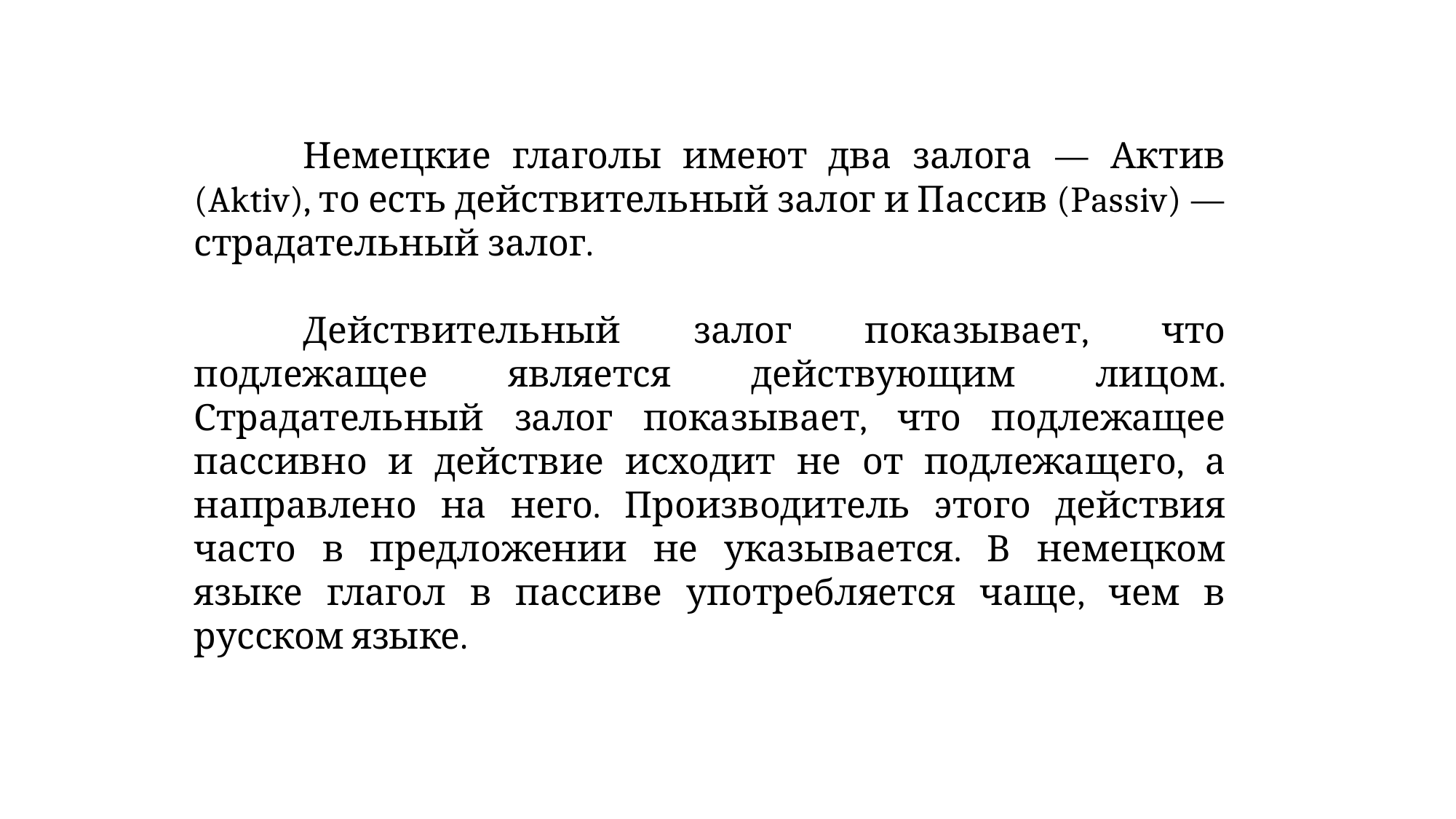

Немецкие глаголы имеют два залога — Актив (Aktiv), то есть действительный залог и Пассив (Passiv) — страдательный залог.

	Действительный залог показывает, что подлежащее является действующим лицом. Страдательный залог показывает, что подлежащее пассивно и действие исходит не от подлежащего, а направлено на него. Производитель этого действия часто в предложении не указывается. В немецком языке глагол в пассиве употребляется чаще, чем в русском языке.